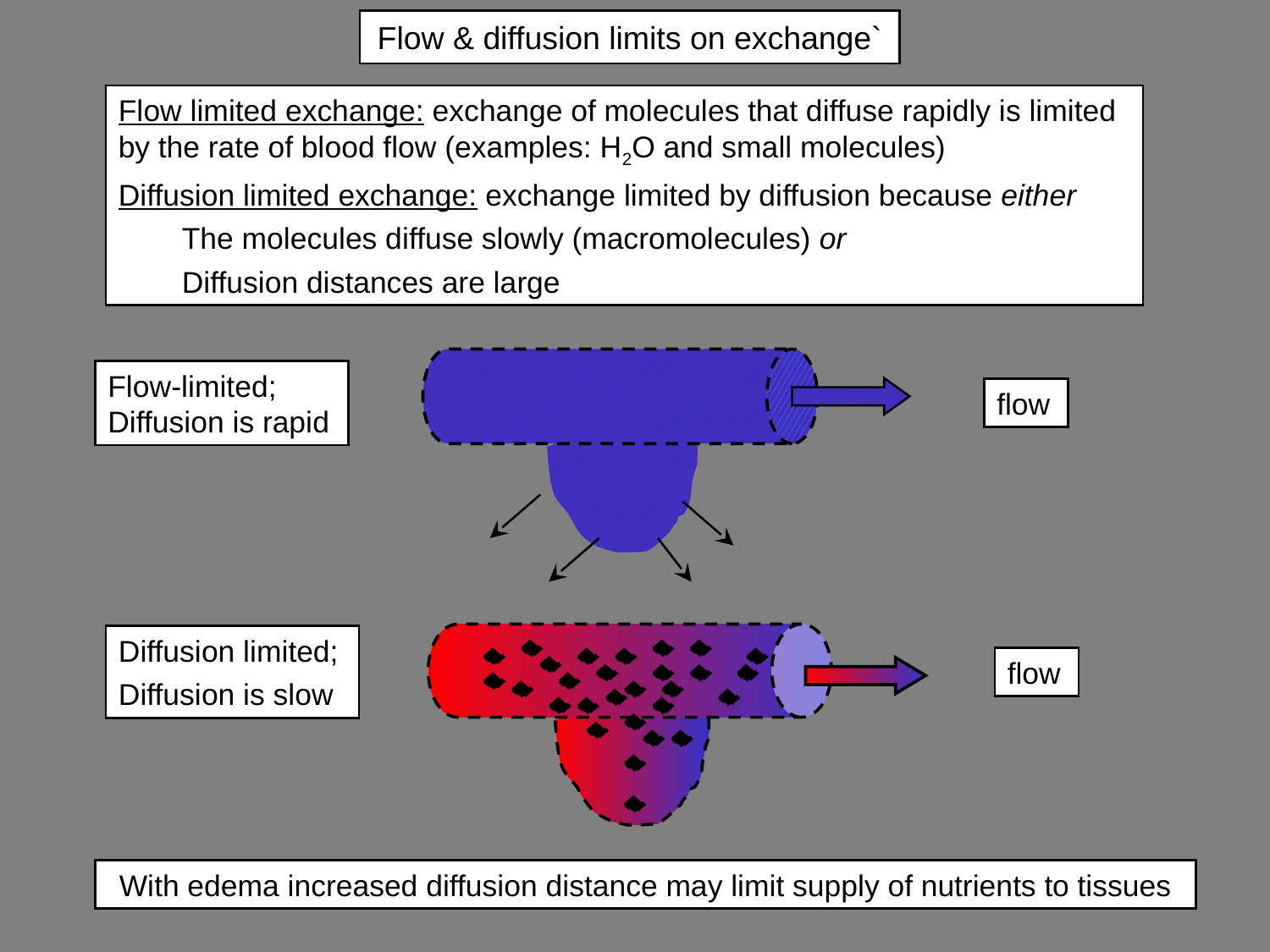

# Flow & diffusion limits on exchange`
Flow limited exchange: exchange of molecules that diffuse rapidly is limited by the rate of blood flow (examples: H2O and small molecules)
Diffusion limited exchange: exchange limited by diffusion because either
The molecules diffuse slowly (macromolecules) or
Diffusion distances are large

Flow-limited; Diffusion is rapid
flow

Diffusion limited;
Diffusion is slow

flow

With edema increased diffusion distance may limit supply of nutrients to tissues